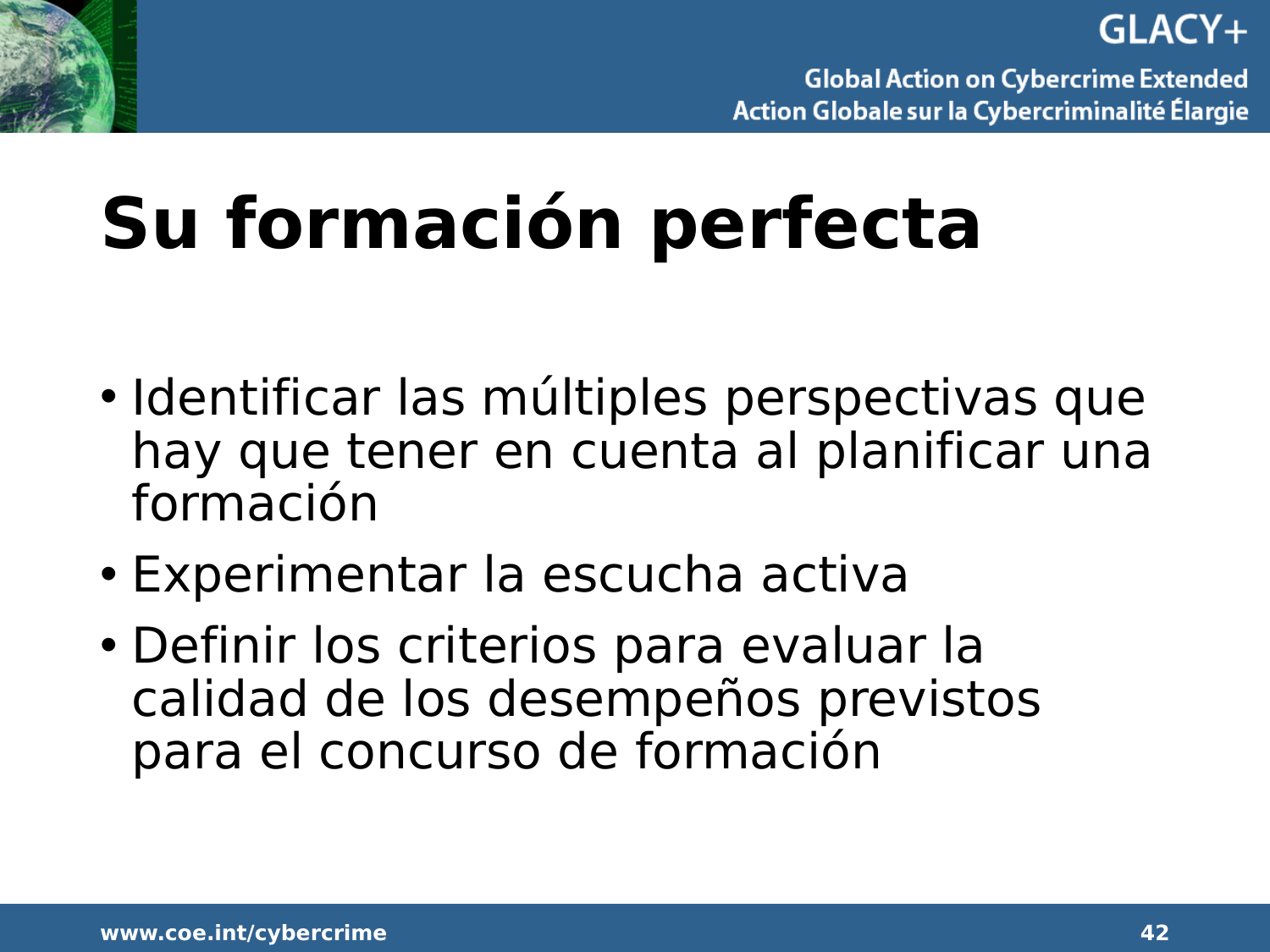

# Su formación perfecta
Identificar las múltiples perspectivas que hay que tener en cuenta al planificar una formación
Experimentar la escucha activa
Definir los criterios para evaluar la calidad de los desempeños previstos para el concurso de formación
www.coe.int/cybercrime
42